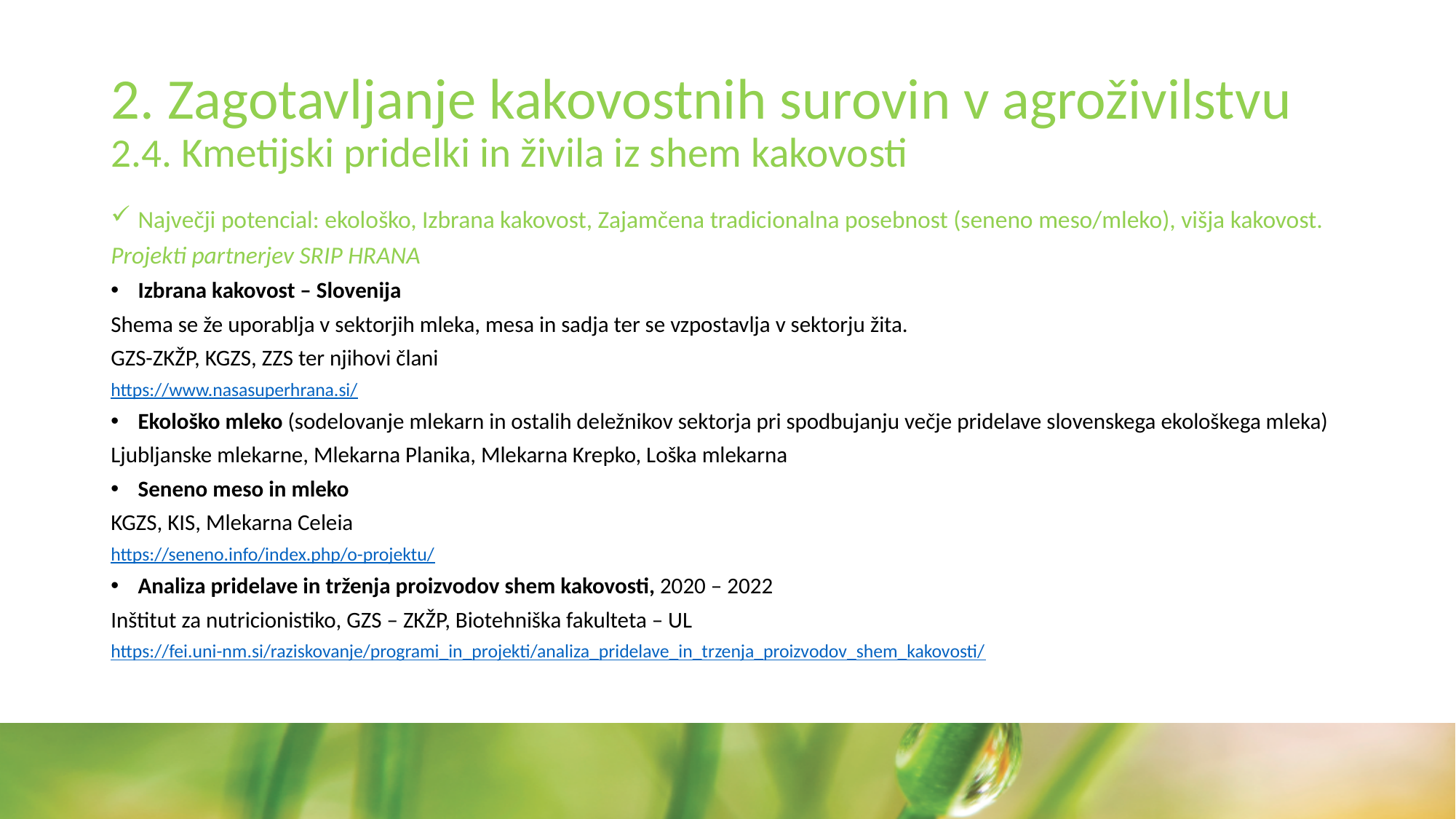

# 2. Zagotavljanje kakovostnih surovin v agroživilstvu 2.4. Kmetijski pridelki in živila iz shem kakovosti
Največji potencial: ekološko, Izbrana kakovost, Zajamčena tradicionalna posebnost (seneno meso/mleko), višja kakovost.
Projekti partnerjev SRIP HRANA
Izbrana kakovost – Slovenija
Shema se že uporablja v sektorjih mleka, mesa in sadja ter se vzpostavlja v sektorju žita.
GZS-ZKŽP, KGZS, ZZS ter njihovi člani
https://www.nasasuperhrana.si/
Ekološko mleko (sodelovanje mlekarn in ostalih deležnikov sektorja pri spodbujanju večje pridelave slovenskega ekološkega mleka)
Ljubljanske mlekarne, Mlekarna Planika, Mlekarna Krepko, Loška mlekarna
Seneno meso in mleko
KGZS, KIS, Mlekarna Celeia
https://seneno.info/index.php/o-projektu/
Analiza pridelave in trženja proizvodov shem kakovosti, 2020 – 2022
Inštitut za nutricionistiko, GZS – ZKŽP, Biotehniška fakulteta – UL
https://fei.uni-nm.si/raziskovanje/programi_in_projekti/analiza_pridelave_in_trzenja_proizvodov_shem_kakovosti/